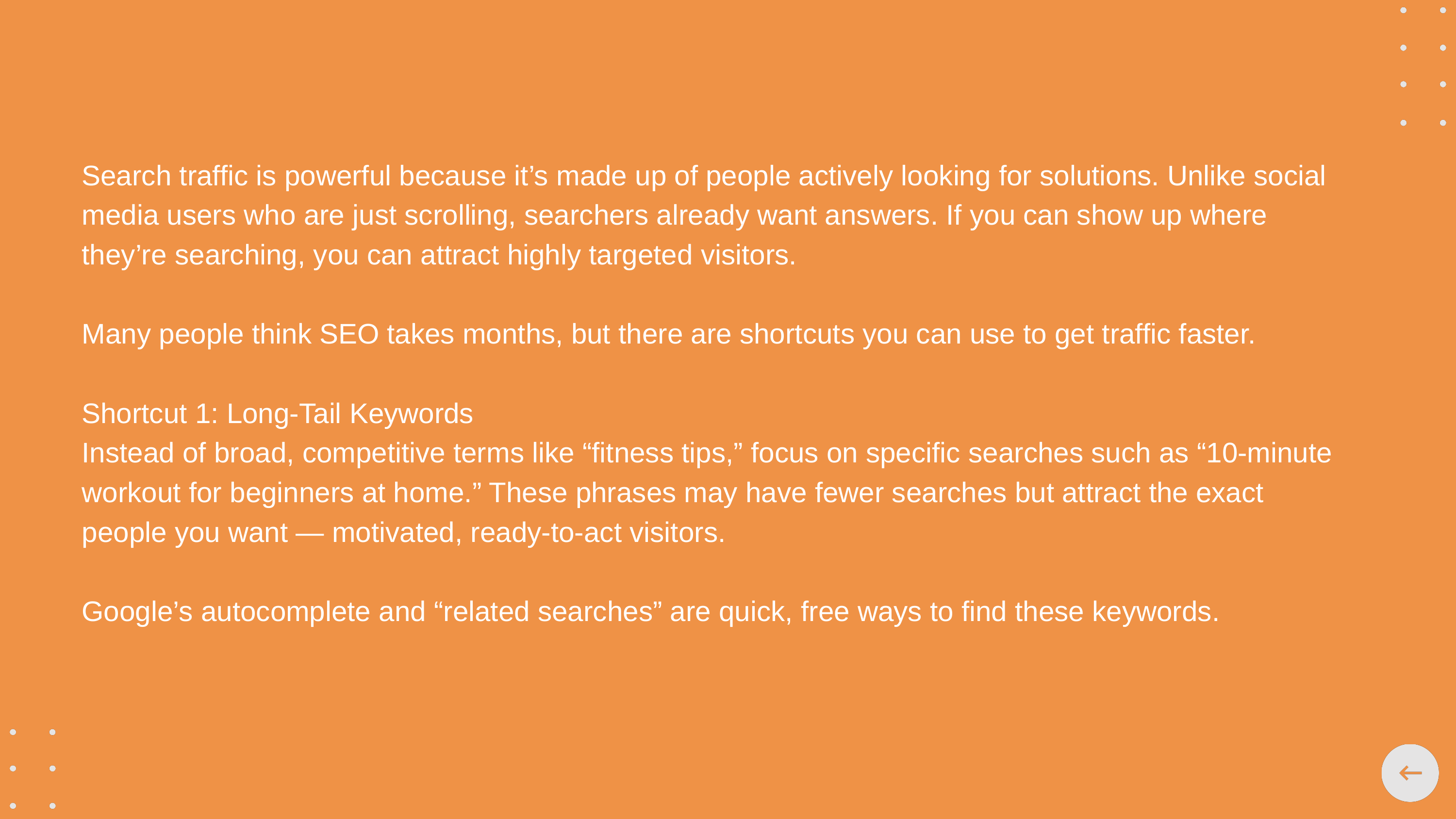

Search traffic is powerful because it’s made up of people actively looking for solutions. Unlike social media users who are just scrolling, searchers already want answers. If you can show up where they’re searching, you can attract highly targeted visitors.

Many people think SEO takes months, but there are shortcuts you can use to get traffic faster.

Shortcut 1: Long-Tail Keywords
Instead of broad, competitive terms like “fitness tips,” focus on specific searches such as “10-minute workout for beginners at home.” These phrases may have fewer searches but attract the exact people you want — motivated, ready-to-act visitors.

Google’s autocomplete and “related searches” are quick, free ways to find these keywords.